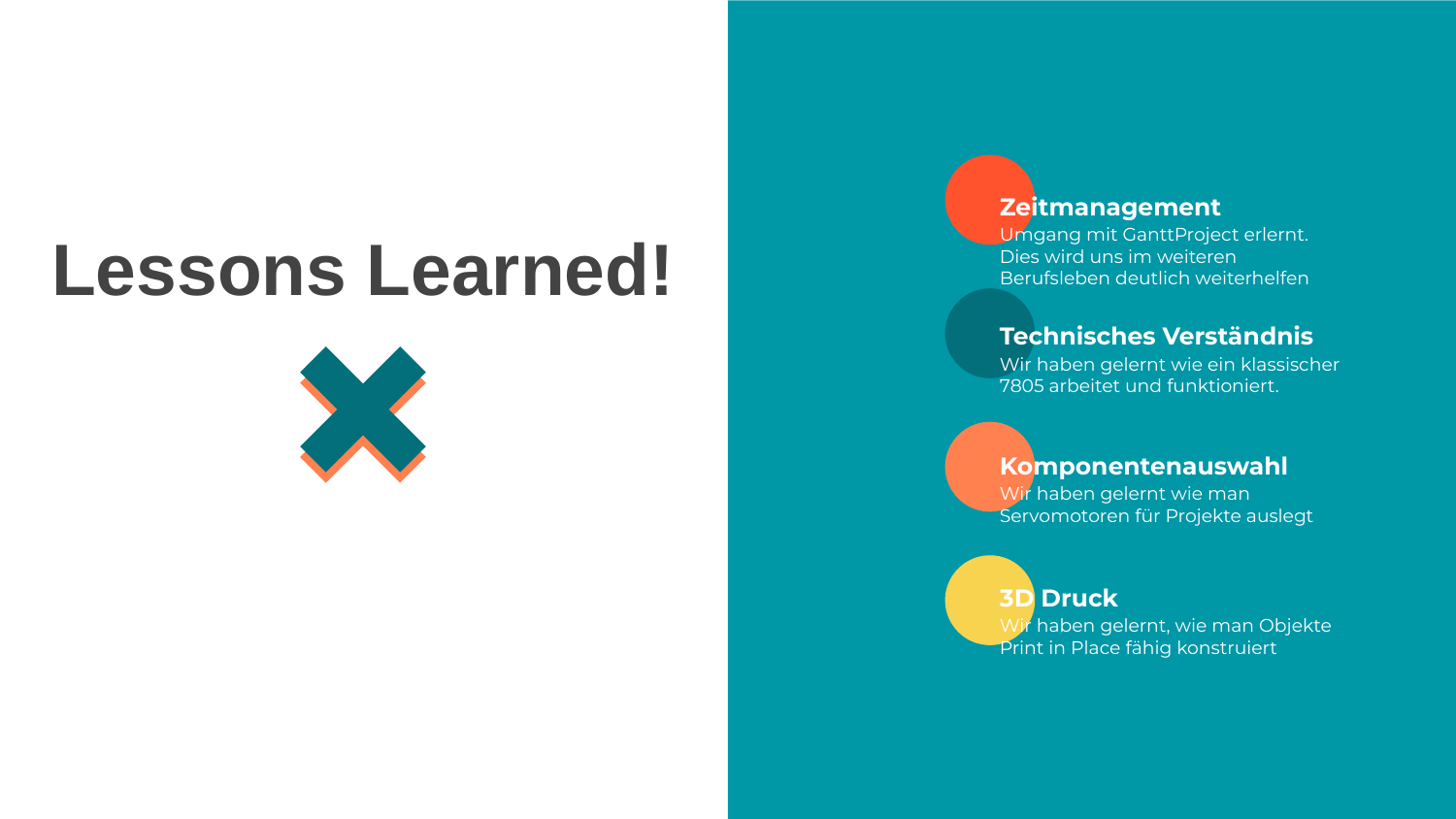

# Lessons Learned!
Zeitmanagement
Umgang mit GanttProject erlernt. Dies wird uns im weiteren Berufsleben deutlich weiterhelfen
Technisches Verständnis
Wir haben gelernt wie ein klassischer 7805 arbeitet und funktioniert.
Komponentenauswahl
Wir haben gelernt wie man Servomotoren für Projekte auslegt
3D Druck
Wir haben gelernt, wie man Objekte Print in Place fähig konstruiert